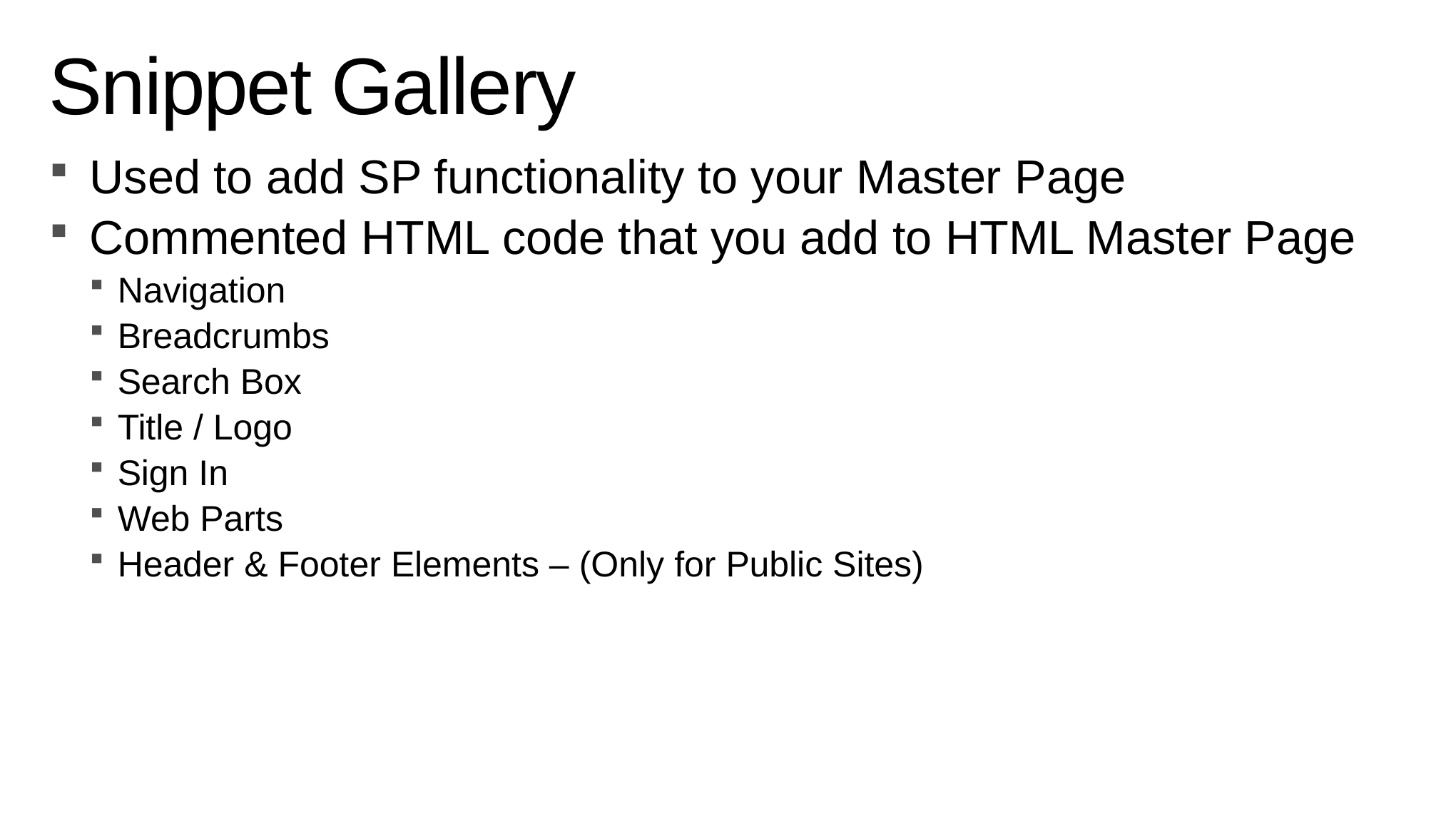

# Snippet Gallery
Used to add SP functionality to your Master Page
Commented HTML code that you add to HTML Master Page
Navigation
Breadcrumbs
Search Box
Title / Logo
Sign In
Web Parts
Header & Footer Elements – (Only for Public Sites)